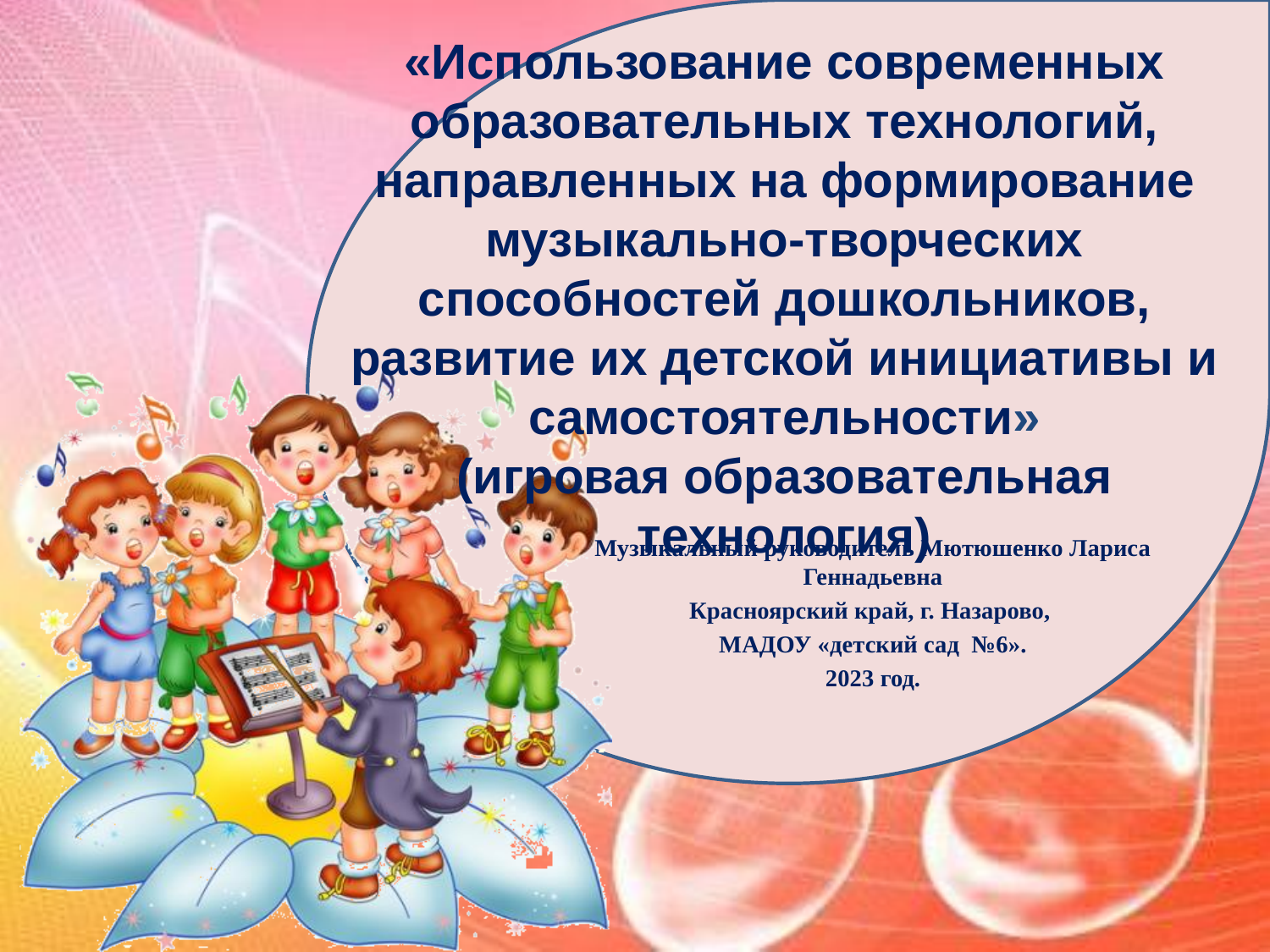

# «Использование современных образовательных технологий, направленных на формирование музыкально-творческих способностей дошкольников, развитие их детской инициативы и самостоятельности» (игровая образовательная технология)
Музыкальный руководитель Мютюшенко Лариса Геннадьевна
Красноярский край, г. Назарово,
МАДОУ «детский сад  №6».
2023 год.